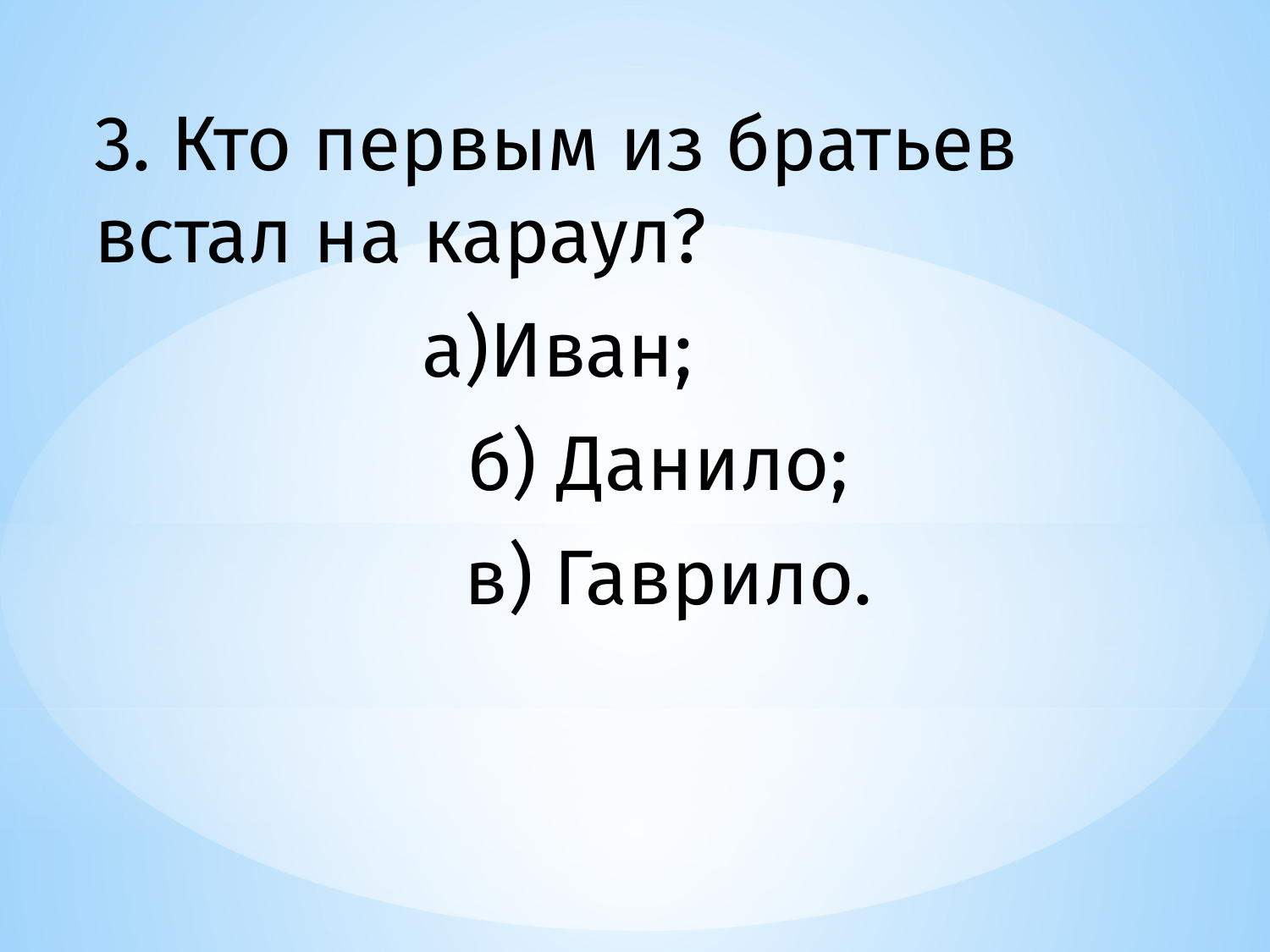

3. Кто первым из братьев встал на караул?
                а)Иван;
б) Данило;
 в) Гаврило.
#